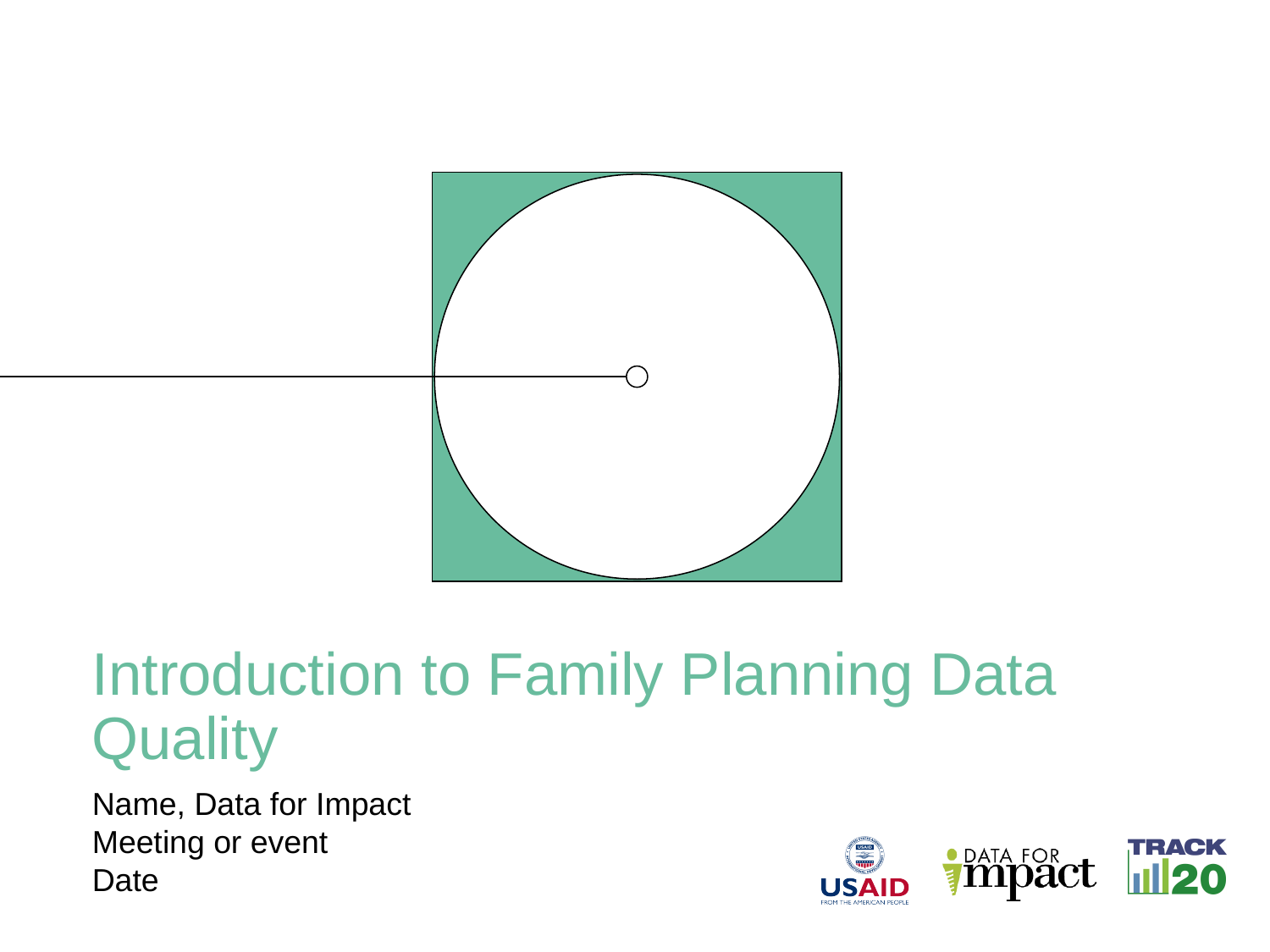

Introduction to Family Planning Data Quality
Name, Data for Impact
Meeting or event
Date